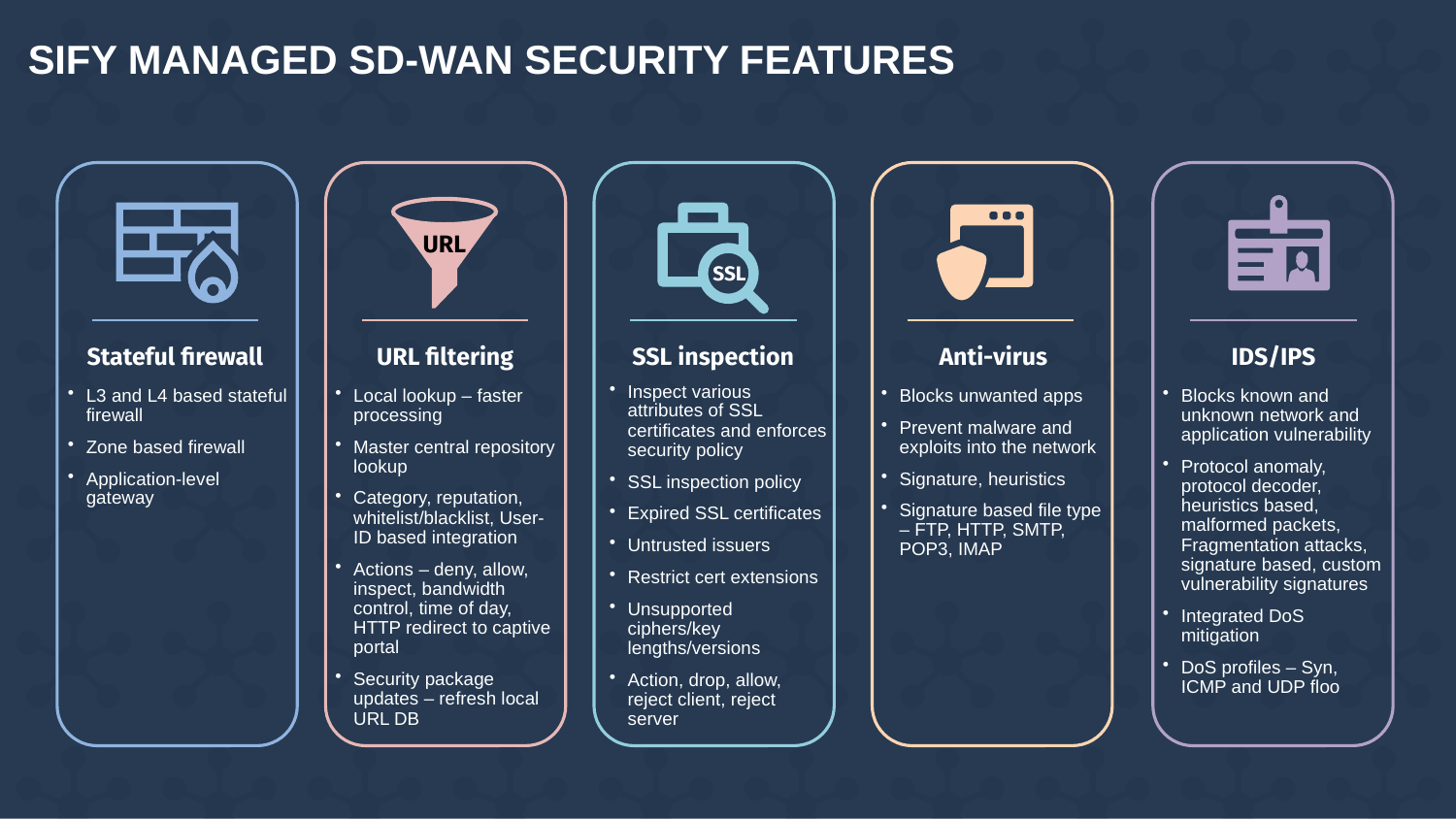

# Sify Managed SD-WAN Security Features

URL
SSL
Stateful firewall
URL filtering
SSL inspection
Anti-virus
IDS/IPS
Inspect various attributes of SSL certificates and enforces security policy
SSL inspection policy
Expired SSL certificates
Untrusted issuers
Restrict cert extensions
Unsupported ciphers/key lengths/versions
Action, drop, allow, reject client, reject server
L3 and L4 based stateful firewall
Zone based firewall
Application-level gateway
Local lookup – faster processing
Master central repository lookup
Category, reputation, whitelist/blacklist, User-ID based integration
Actions – deny, allow, inspect, bandwidth control, time of day, HTTP redirect to captive portal
Security package updates – refresh local URL DB
Blocks unwanted apps
Prevent malware and exploits into the network
Signature, heuristics
Signature based file type – FTP, HTTP, SMTP, POP3, IMAP
Blocks known and unknown network and application vulnerability
Protocol anomaly, protocol decoder, heuristics based, malformed packets, Fragmentation attacks, signature based, custom vulnerability signatures
Integrated DoS mitigation
DoS profiles – Syn, ICMP and UDP floo